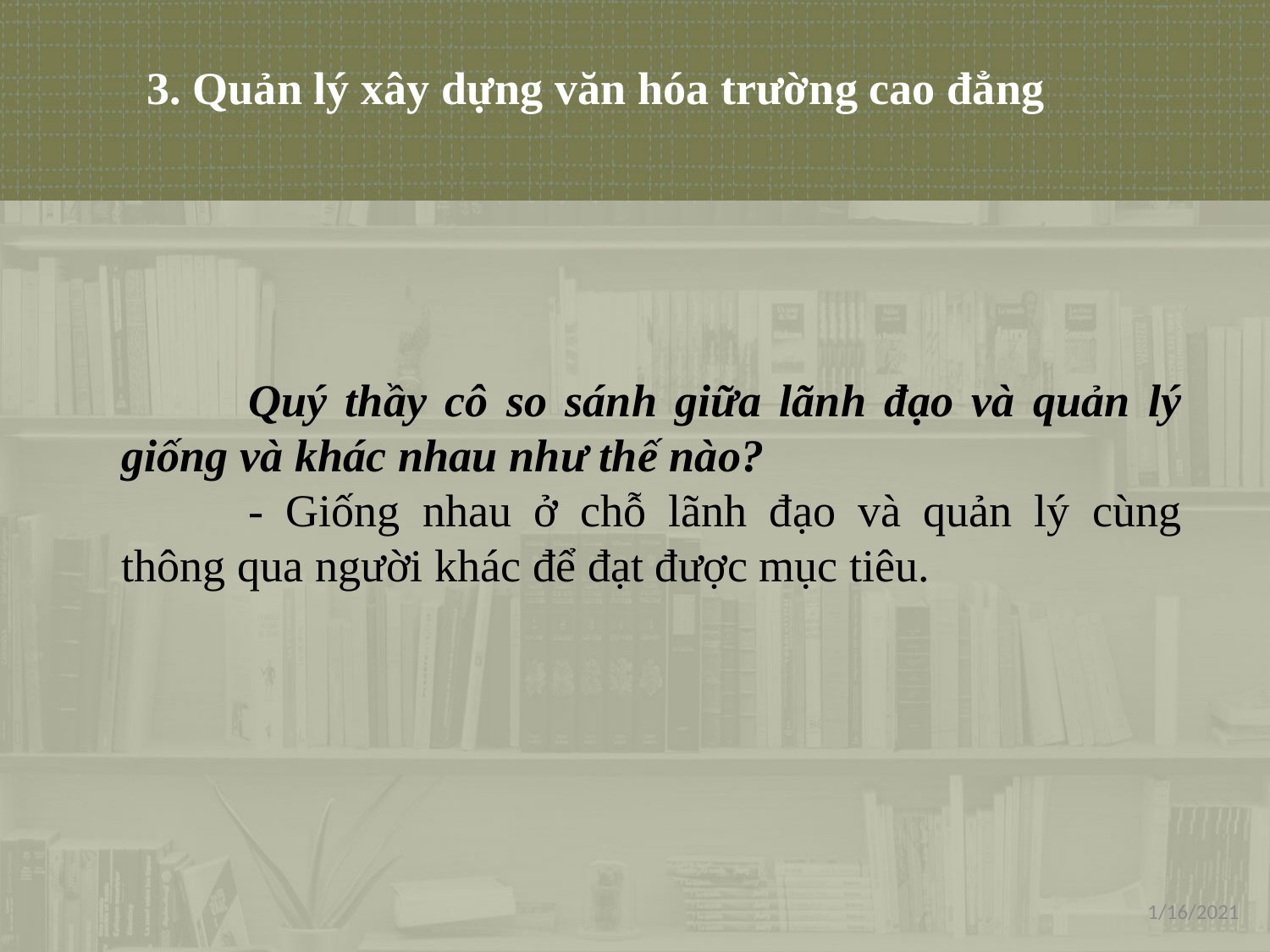

3. Quản lý xây dựng văn hóa trường cao đẳng
	Quý thầy cô so sánh giữa lãnh đạo và quản lý giống và khác nhau như thế nào?
	- Giống nhau ở chỗ lãnh đạo và quản lý cùng thông qua người khác để đạt được mục tiêu.
1/16/2021